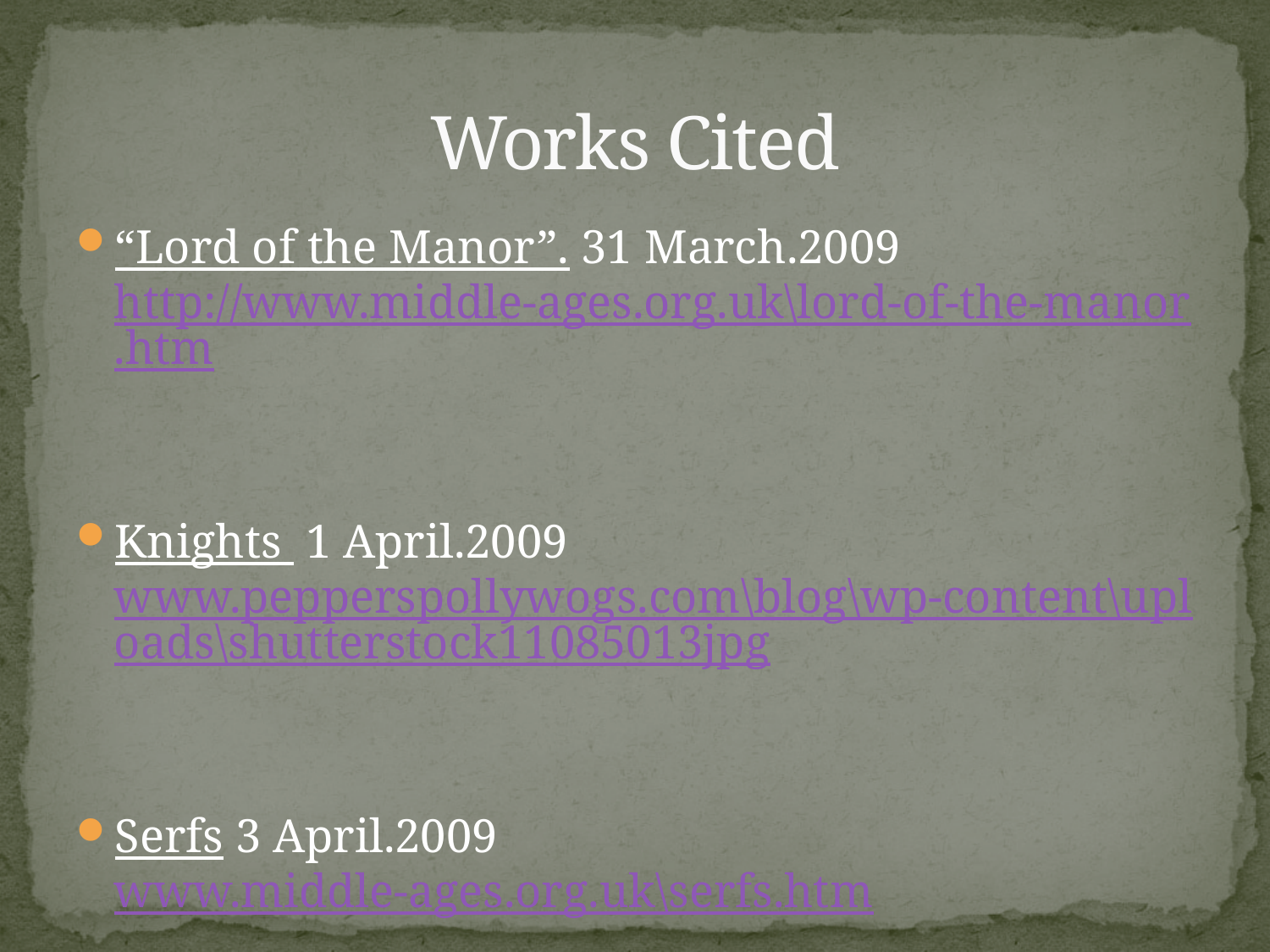

# Works Cited
“Lord of the Manor”. 31 March.2009 http://www.middle-ages.org.uk\lord-of-the-manor.htm

Knights  1 April.2009 www.pepperspollywogs.com\blog\wp-content\uploads\shutterstock11085013jpg

Serfs 3 April.2009 www.middle-ages.org.uk\serfs.htm